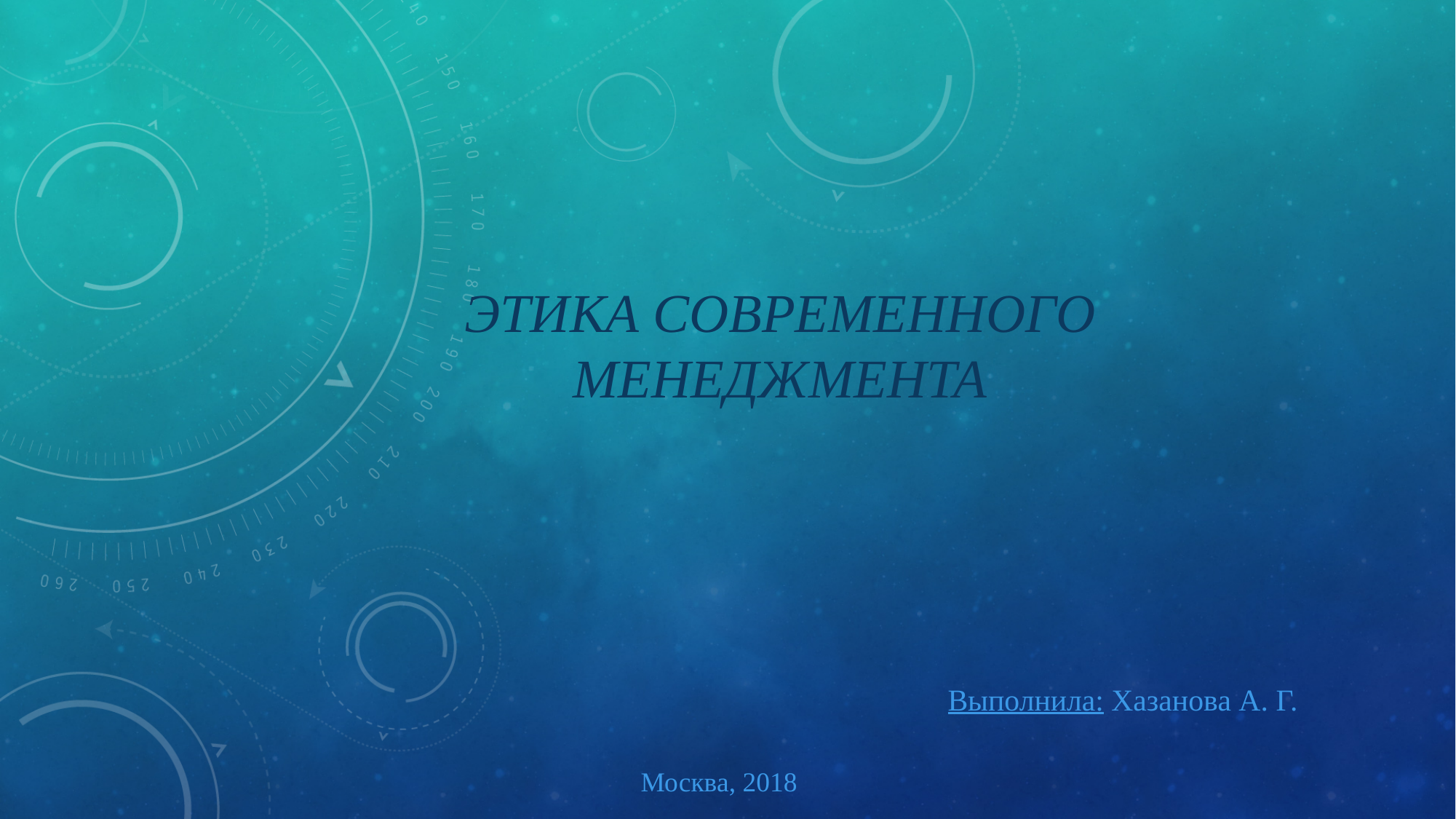

# Этика современного менеджмента
Выполнила: Хазанова А. Г.
Москва, 2018